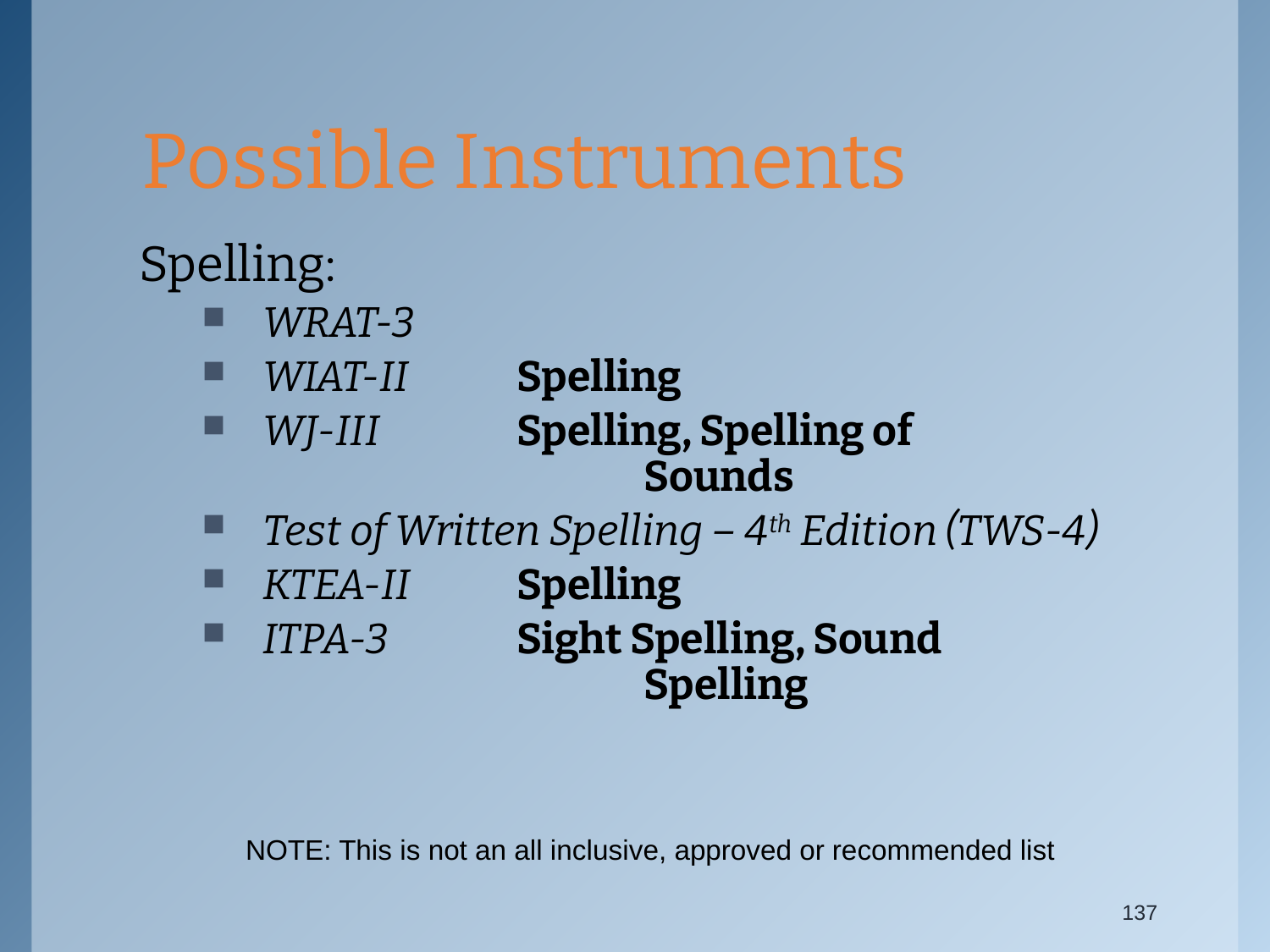

Possible Instruments
Spelling:
WRAT-3
WIAT-II	Spelling
WJ-III		Spelling, Spelling of 					Sounds
Test of Written Spelling – 4th Edition (TWS-4)
KTEA-II	Spelling
ITPA-3		Sight Spelling, Sound 					Spelling
NOTE: This is not an all inclusive, approved or recommended list

137